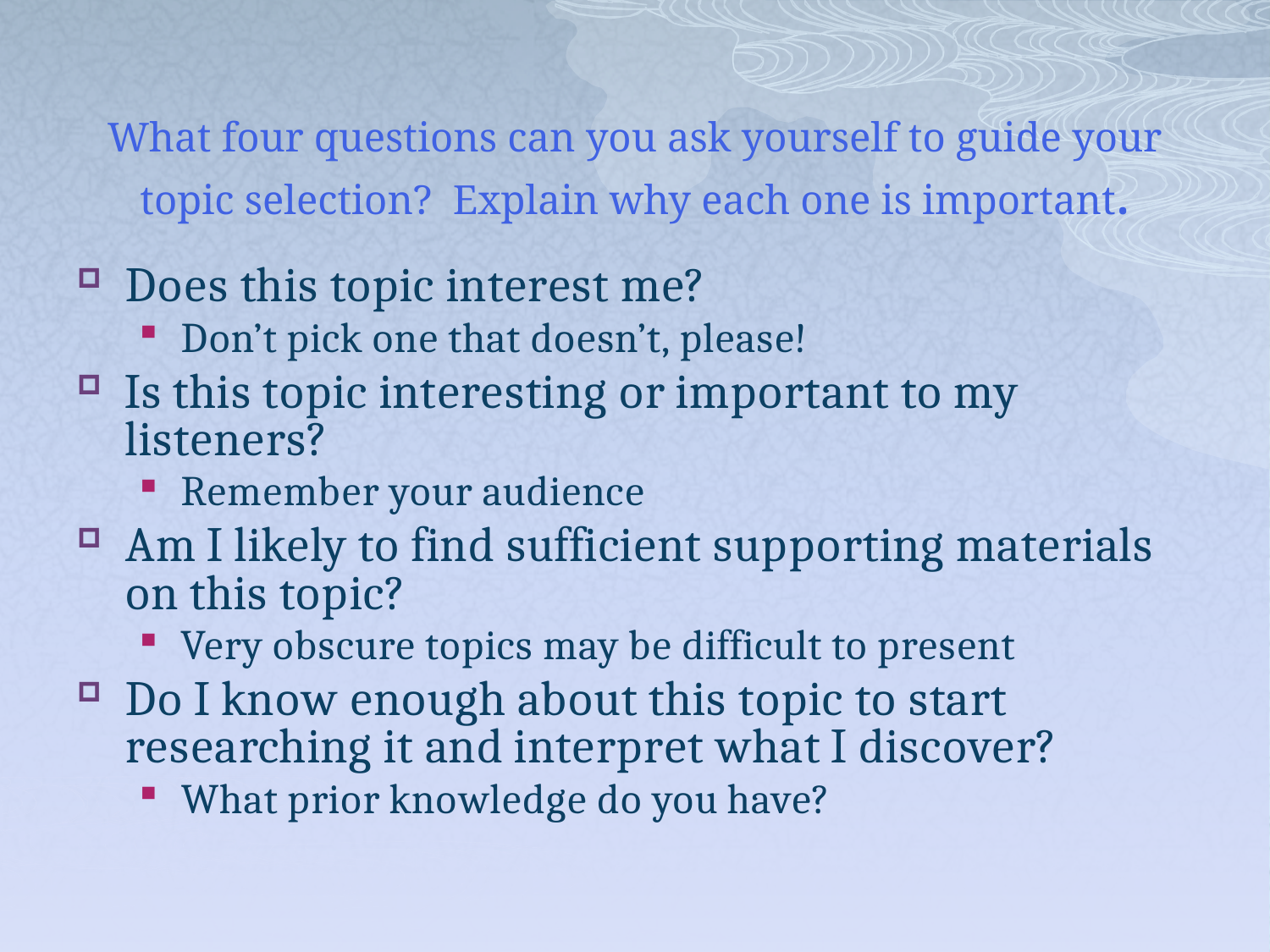

# What four questions can you ask yourself to guide your topic selection?  Explain why each one is important.
Does this topic interest me?
Don’t pick one that doesn’t, please!
Is this topic interesting or important to my listeners?
Remember your audience
Am I likely to find sufficient supporting materials on this topic?
Very obscure topics may be difficult to present
Do I know enough about this topic to start researching it and interpret what I discover?
What prior knowledge do you have?